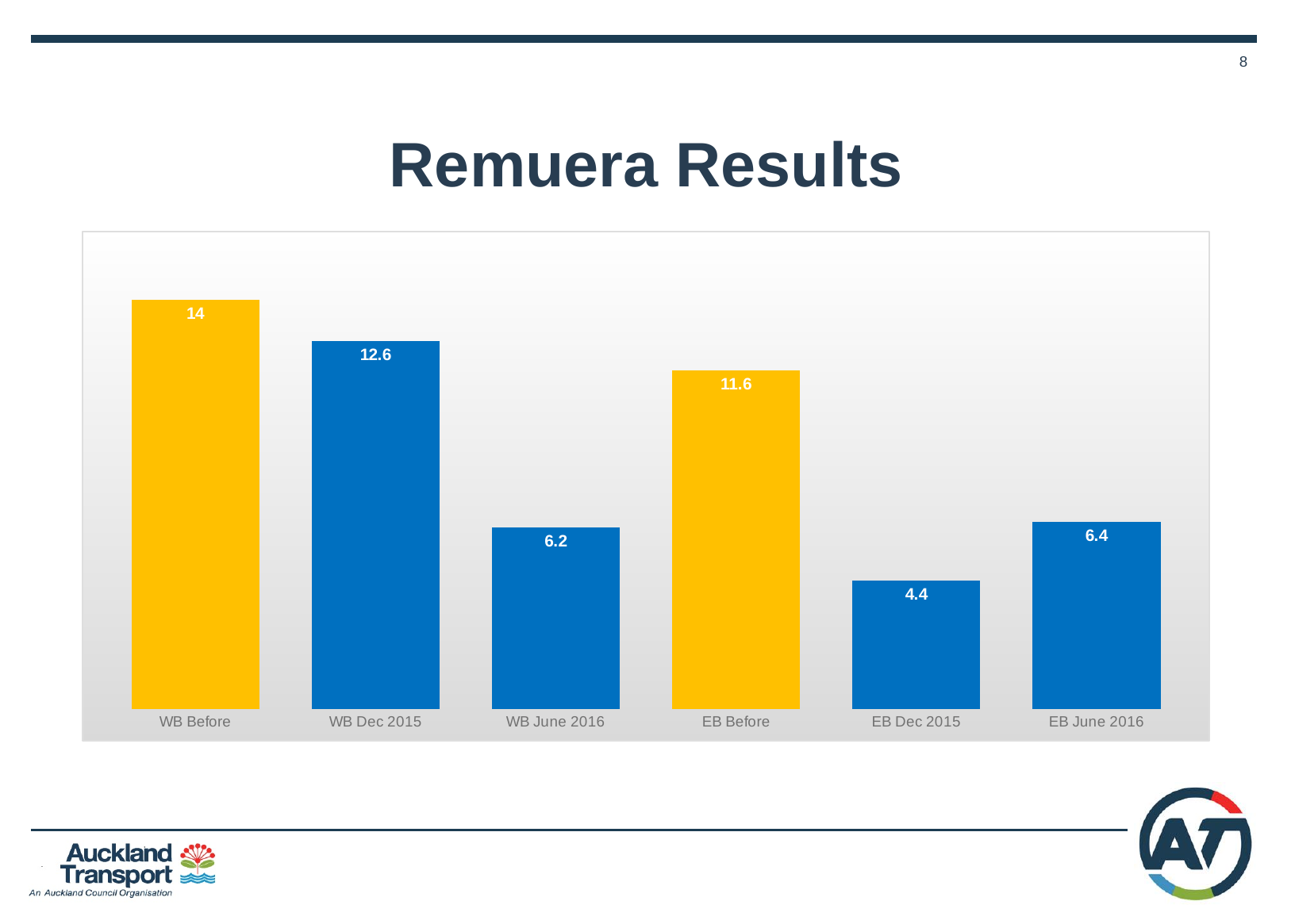

# Remuera Results

### Chart

| Category |  |
|---|---|
| WB Before | 14.0 |
| WB Dec 2015 | 12.6 |
| WB June 2016 | 6.2 |
| EB Before | 11.6 |
| EB Dec 2015 | 4.4 |
| EB June 2016 | 6.4 |